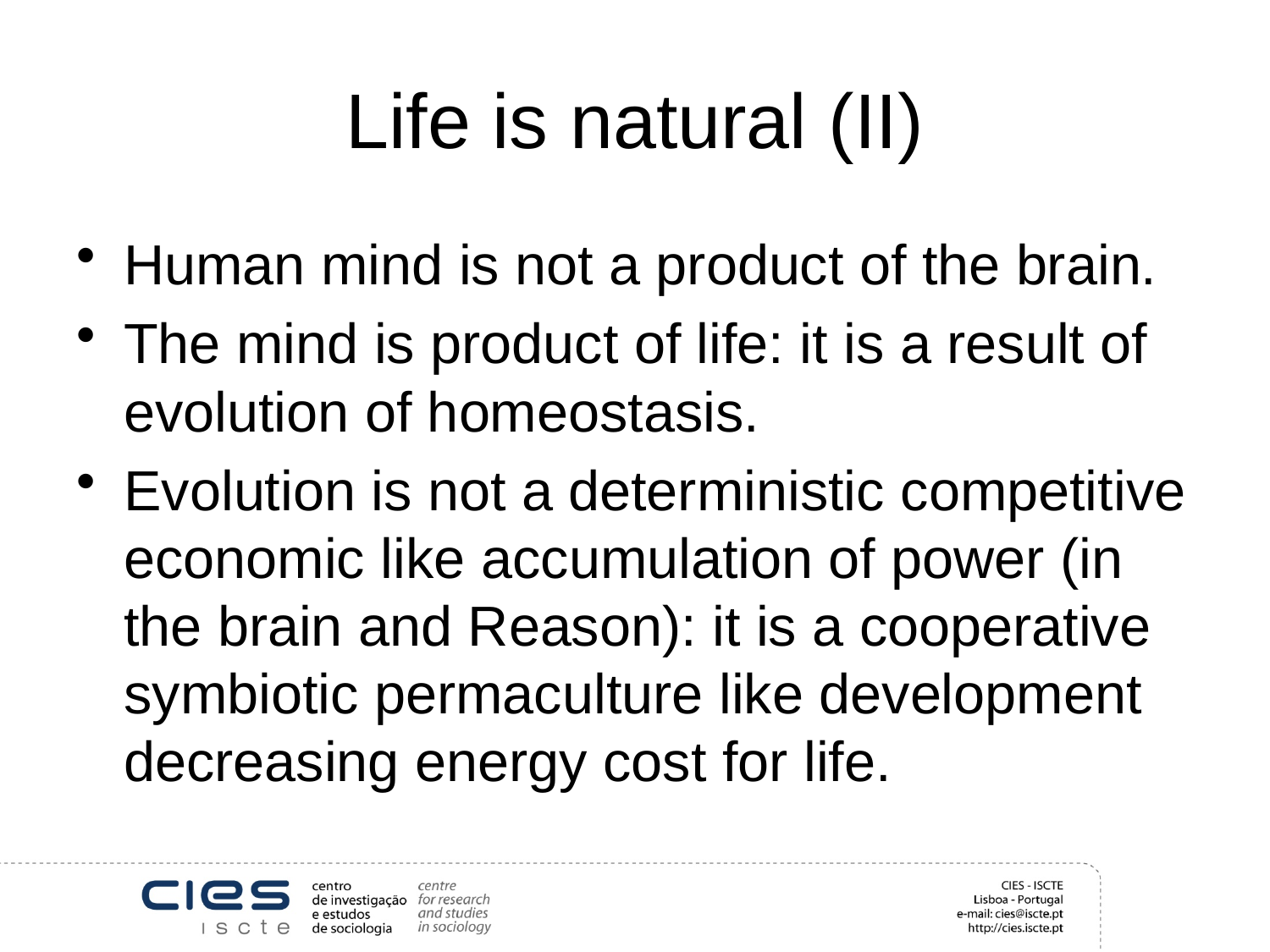

# Life is natural (II)
Human mind is not a product of the brain.
The mind is product of life: it is a result of evolution of homeostasis.
Evolution is not a deterministic competitive economic like accumulation of power (in the brain and Reason): it is a cooperative symbiotic permaculture like development decreasing energy cost for life.